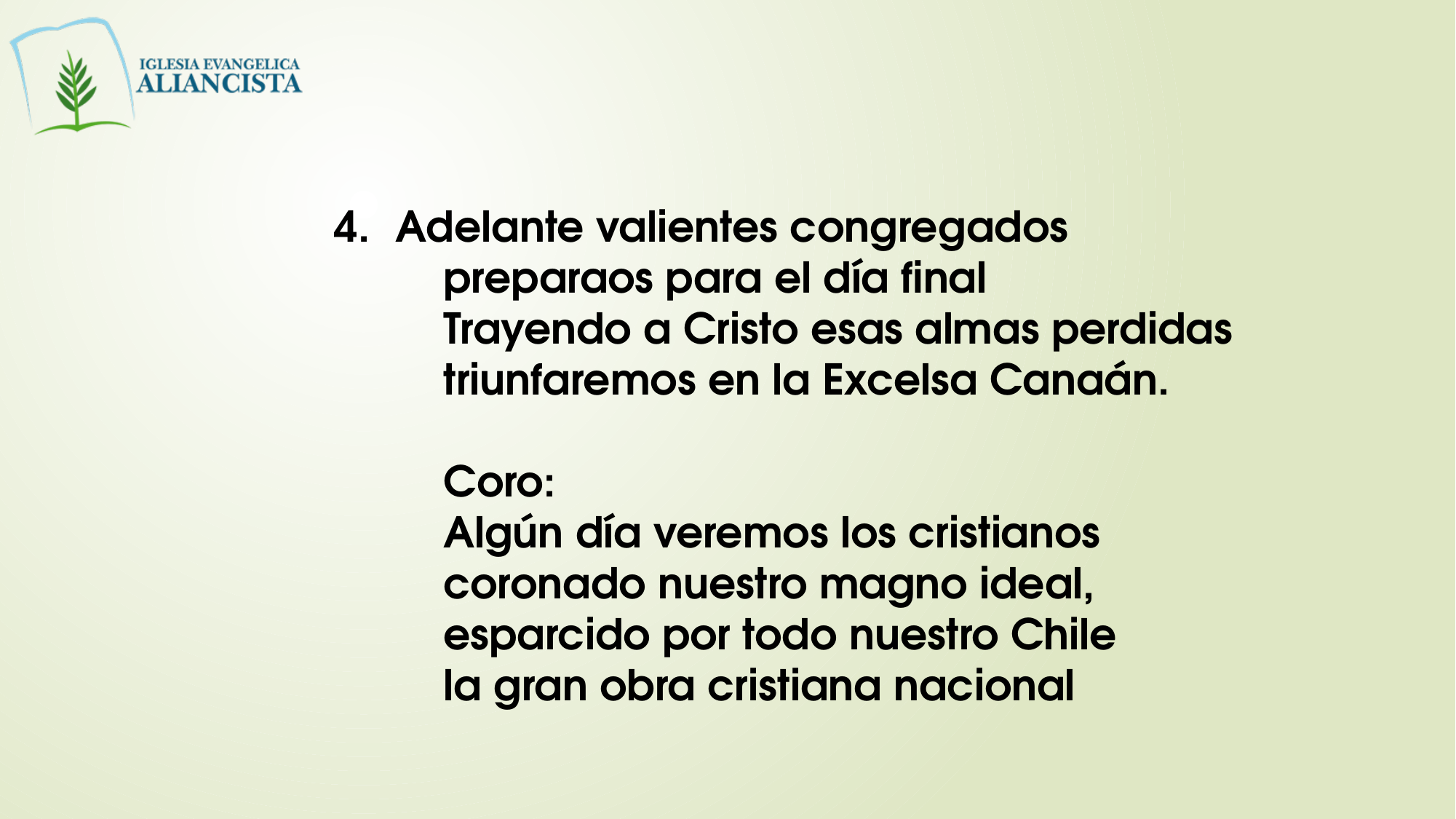

Adelante valientes congregados
	preparaos para el día final
	Trayendo a Cristo esas almas perdidas
	triunfaremos en la Excelsa Canaán.

	Coro:
	Algún día veremos los cristianos
	coronado nuestro magno ideal,
	esparcido por todo nuestro Chile
	la gran obra cristiana nacional